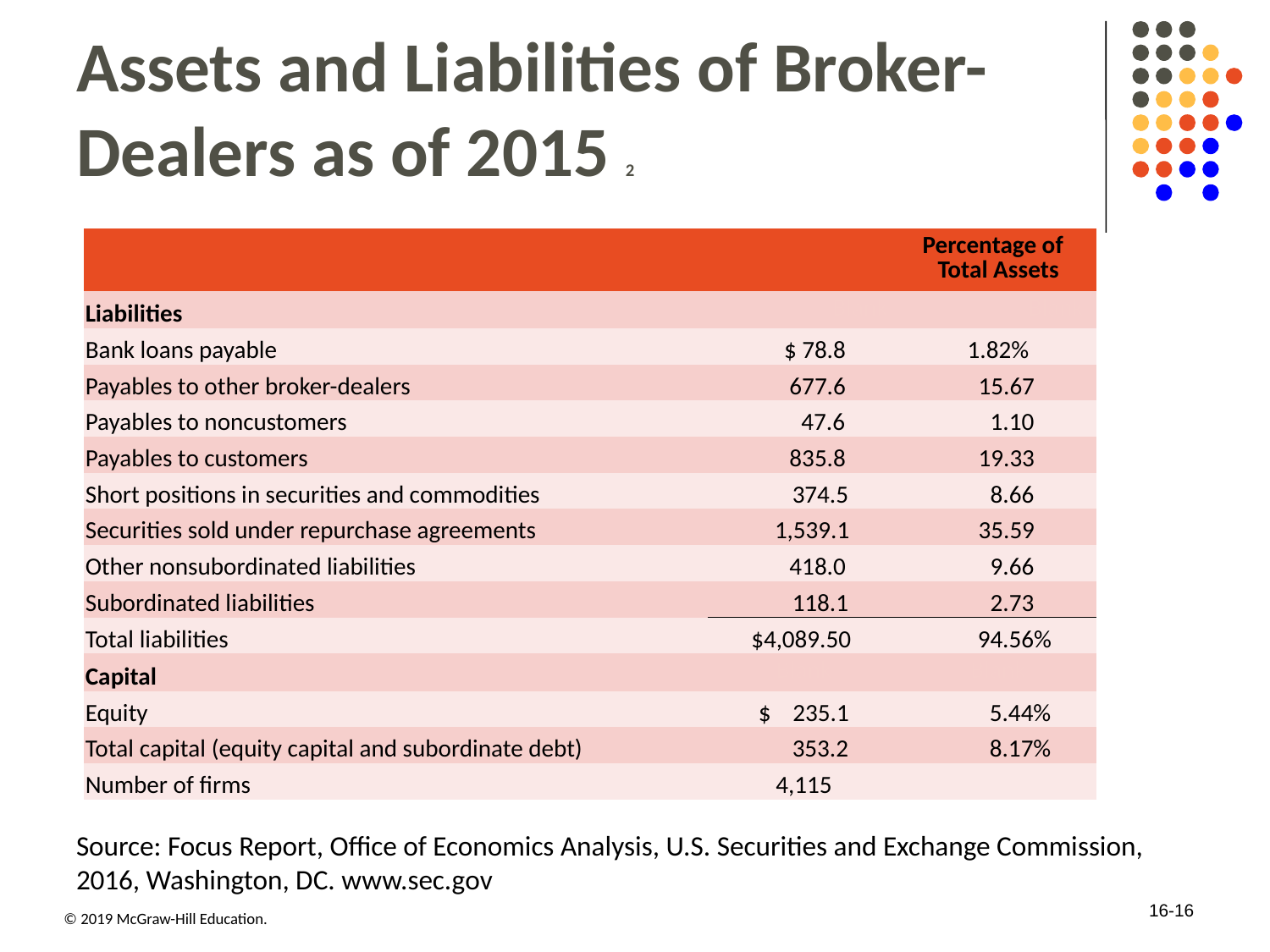

# Assets and Liabilities of Broker-Dealers as of 2015 2
| Blank | Blank | Percentage of   Total Assets |
| --- | --- | --- |
| Liabilities | Blank | Blank |
| Bank loans payable | $ 78.8 | 1.82% |
| Payables to other broker-dealers | 677.6 | 15.67 |
| Payables to noncustomers | 47.6 | 1.10 |
| Payables to customers | 835.8 | 19.33 |
| Short positions in securities and commodities | 374.5 | 8.66 |
| Securities sold under repurchase agreements | 1,539.1 | 35.59 |
| Other nonsubordinated liabilities | 418.0 | 9.66 |
| Subordinated liabilities | 118.1 | 2.73 |
| Total liabilities | $4,089.50 | 94.56% |
| Capital | Blank | Blank |
| Equity | $    235.1 | 5.44% |
| Total capital (equity capital and subordinate debt) | 353.2 | 8.17% |
| Number of firms | 4,115 |  |
Source: Focus Report, Office of Economics Analysis, U.S. Securities and Exchange Commission, 2016, Washington, DC. www.sec.gov
16-16